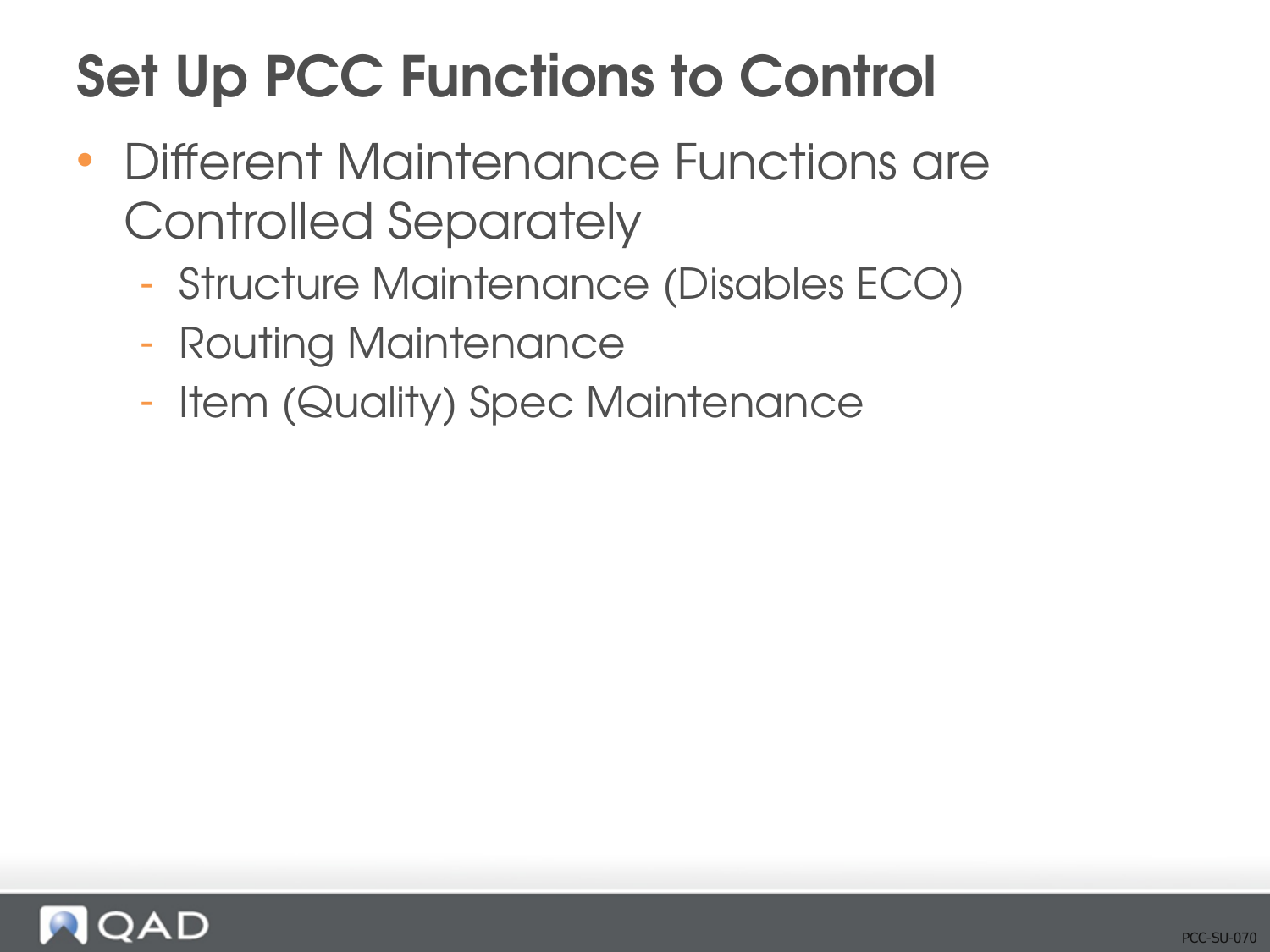

# Set Up PCC Functions to Control
Different Maintenance Functions are Controlled Separately
Structure Maintenance (Disables ECO)
Routing Maintenance
Item (Quality) Spec Maintenance

PCC-SU-070